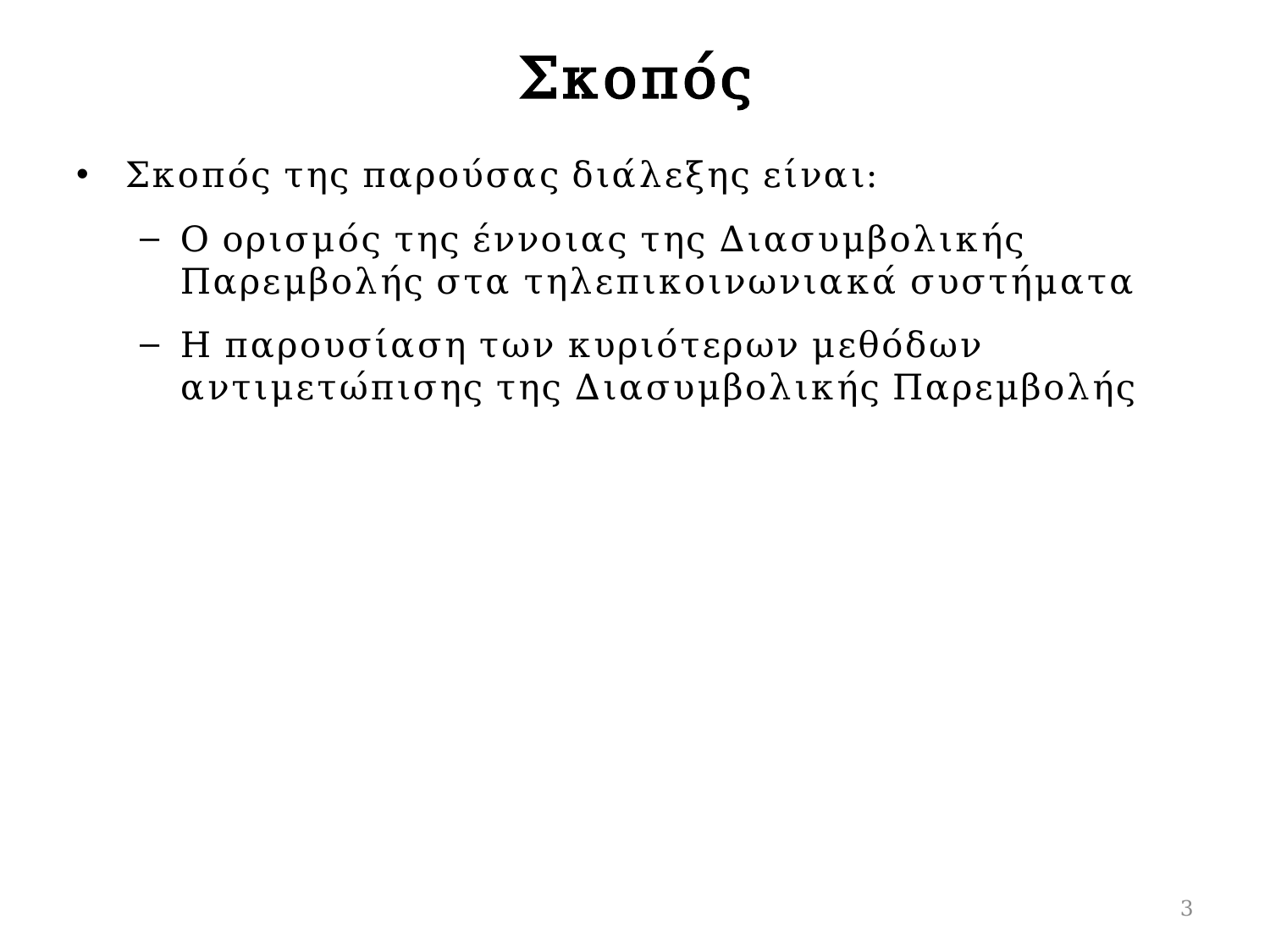

# Σκοπός
Σκοπός της παρούσας διάλεξης είναι:
Ο ορισμός της έννοιας της Διασυμβολικής Παρεμβολής στα τηλεπικοινωνιακά συστήματα
Η παρουσίαση των κυριότερων μεθόδων αντιμετώπισης της Διασυμβολικής Παρεμβολής
3